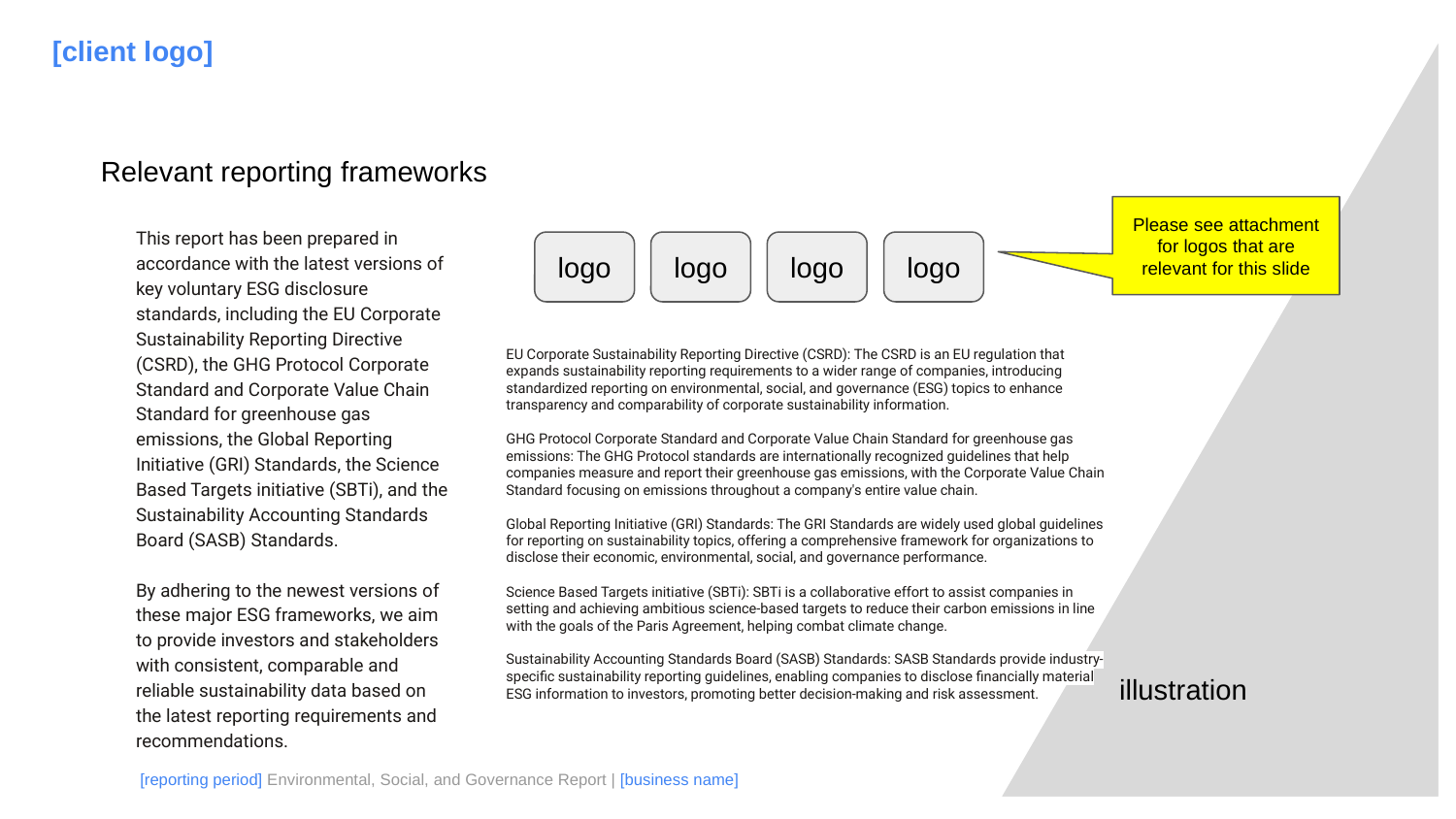

[client logo]

Relevant reporting frameworks
Please see attachment for logos that are relevant for this slide
This report has been prepared in accordance with the latest versions of key voluntary ESG disclosure standards, including the EU Corporate Sustainability Reporting Directive (CSRD), the GHG Protocol Corporate Standard and Corporate Value Chain Standard for greenhouse gas emissions, the Global Reporting Initiative (GRI) Standards, the Science Based Targets initiative (SBTi), and the Sustainability Accounting Standards Board (SASB) Standards.

By adhering to the newest versions of these major ESG frameworks, we aim to provide investors and stakeholders with consistent, comparable and reliable sustainability data based on the latest reporting requirements and recommendations.

logo
logo
logo
logo
EU Corporate Sustainability Reporting Directive (CSRD): The CSRD is an EU regulation that expands sustainability reporting requirements to a wider range of companies, introducing standardized reporting on environmental, social, and governance (ESG) topics to enhance transparency and comparability of corporate sustainability information.

GHG Protocol Corporate Standard and Corporate Value Chain Standard for greenhouse gas emissions: The GHG Protocol standards are internationally recognized guidelines that help companies measure and report their greenhouse gas emissions, with the Corporate Value Chain Standard focusing on emissions throughout a company's entire value chain.

Global Reporting Initiative (GRI) Standards: The GRI Standards are widely used global guidelines for reporting on sustainability topics, offering a comprehensive framework for organizations to disclose their economic, environmental, social, and governance performance.

Science Based Targets initiative (SBTi): SBTi is a collaborative effort to assist companies in setting and achieving ambitious science-based targets to reduce their carbon emissions in line with the goals of the Paris Agreement, helping combat climate change.

Sustainability Accounting Standards Board (SASB) Standards: SASB Standards provide industry-specific sustainability reporting guidelines, enabling companies to disclose financially material ESG information to investors, promoting better decision-making and risk assessment.

illustration
[reporting period] Environmental, Social, and Governance Report | [business name]